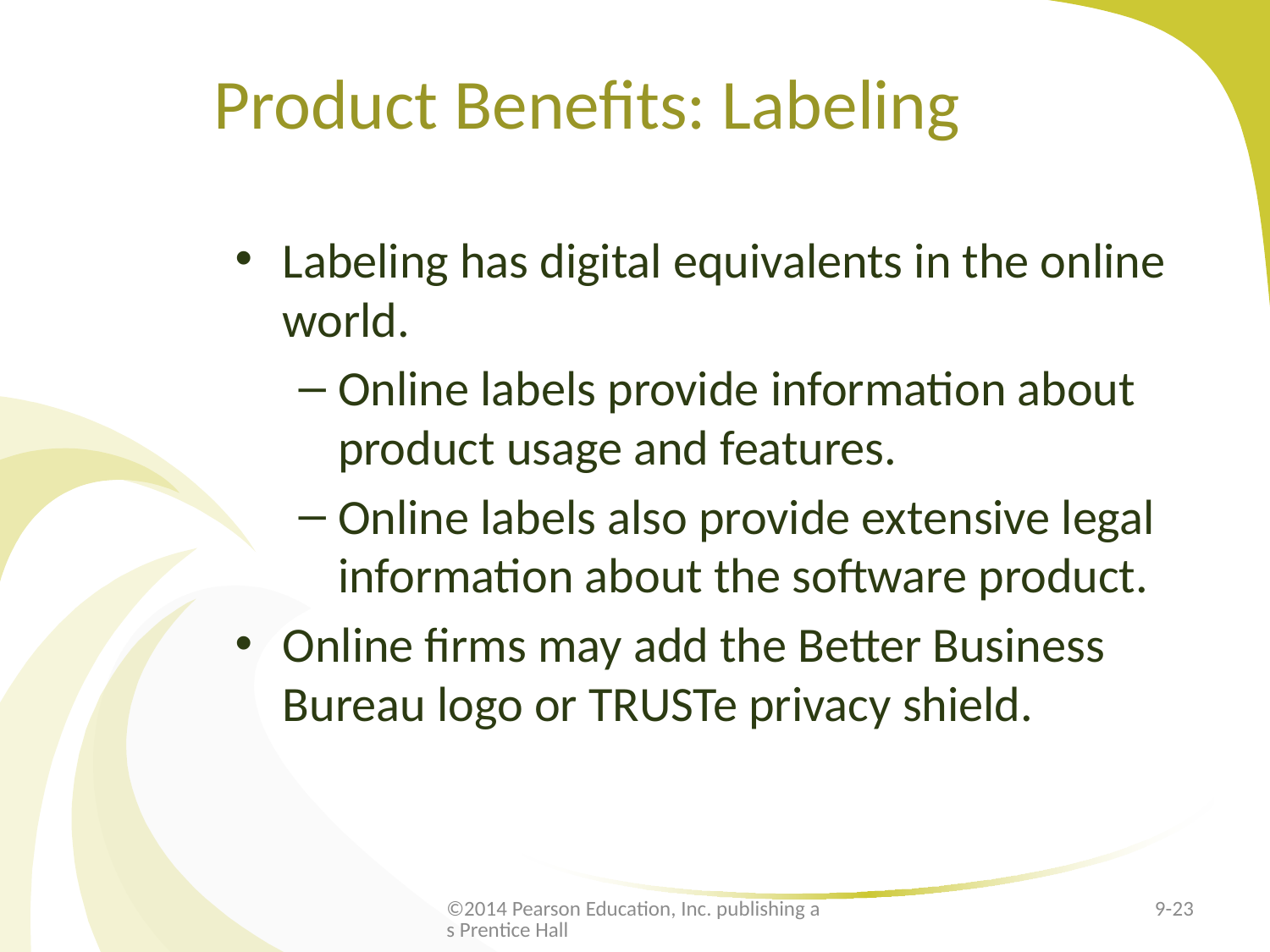

# Product Benefits: Labeling
Labeling has digital equivalents in the online world.
Online labels provide information about product usage and features.
Online labels also provide extensive legal information about the software product.
Online firms may add the Better Business Bureau logo or TRUSTe privacy shield.
©2014 Pearson Education, Inc. publishing as Prentice Hall
9-23